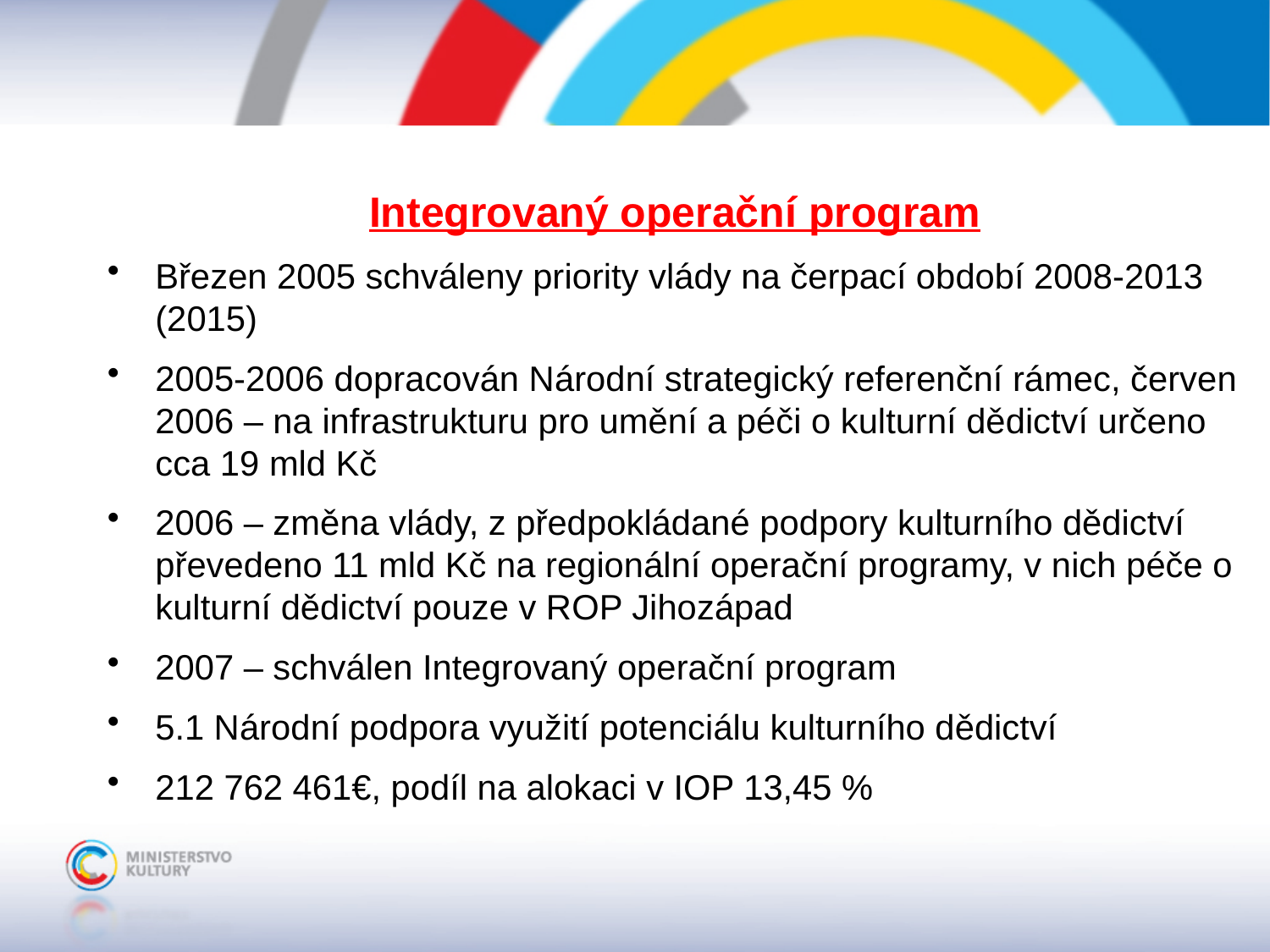

Integrovaný operační program
Březen 2005 schváleny priority vlády na čerpací období 2008-2013 (2015)
2005-2006 dopracován Národní strategický referenční rámec, červen 2006 – na infrastrukturu pro umění a péči o kulturní dědictví určeno cca 19 mld Kč
2006 – změna vlády, z předpokládané podpory kulturního dědictví převedeno 11 mld Kč na regionální operační programy, v nich péče o kulturní dědictví pouze v ROP Jihozápad
2007 – schválen Integrovaný operační program
5.1 Národní podpora využití potenciálu kulturního dědictví
212 762 461€, podíl na alokaci v IOP 13,45 %